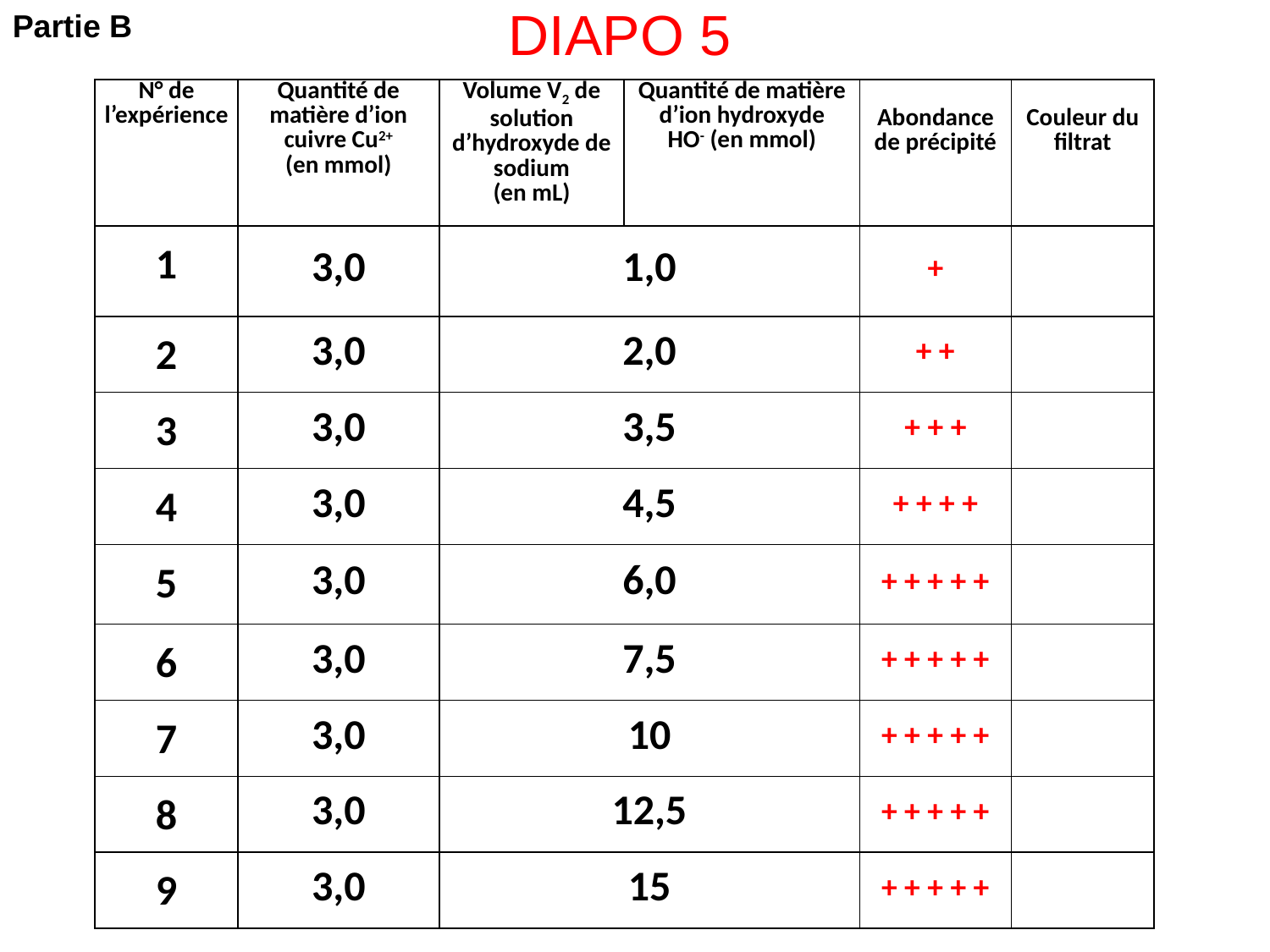

Partie B
DIAPO 5
| N° de l’expérience | Quantité de matière d’ion cuivre Cu2+ (en mmol) | Volume V2 de solution d’hydroxyde de sodium (en mL) | Quantité de matière d’ion hydroxyde HO- (en mmol) | Abondance de précipité | Couleur du filtrat |
| --- | --- | --- | --- | --- | --- |
| 1 | 3,0 | 1,0 |  | + |  |
| 2 | 3,0 | 2,0 |  | + + |  |
| 3 | 3,0 | 3,5 |  | + + + |  |
| 4 | 3,0 | 4,5 |  | + + + + |  |
| 5 | 3,0 | 6,0 |  | + + + + + |  |
| 6 | 3,0 | 7,5 |  | + + + + + |  |
| 7 | 3,0 | 10 |  | + + + + + |  |
| 8 | 3,0 | 12,5 |  | + + + + + |  |
| 9 | 3,0 | 15 |  | + + + + + |  |